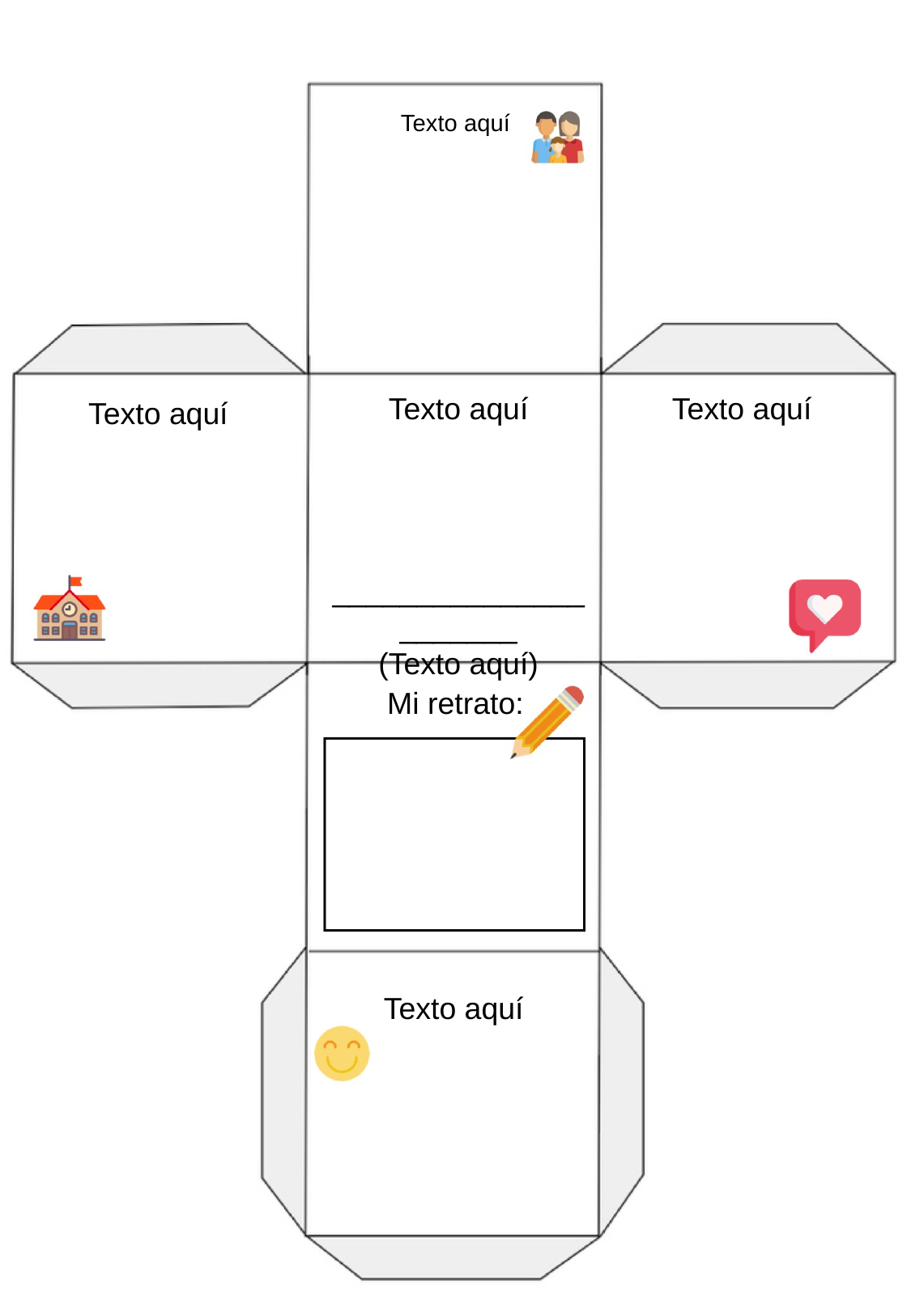

Texto aquí

Texto aquí

______________________
(Texto aquí)
Texto aquí

Texto aquí

Mi retrato:

Texto aquí